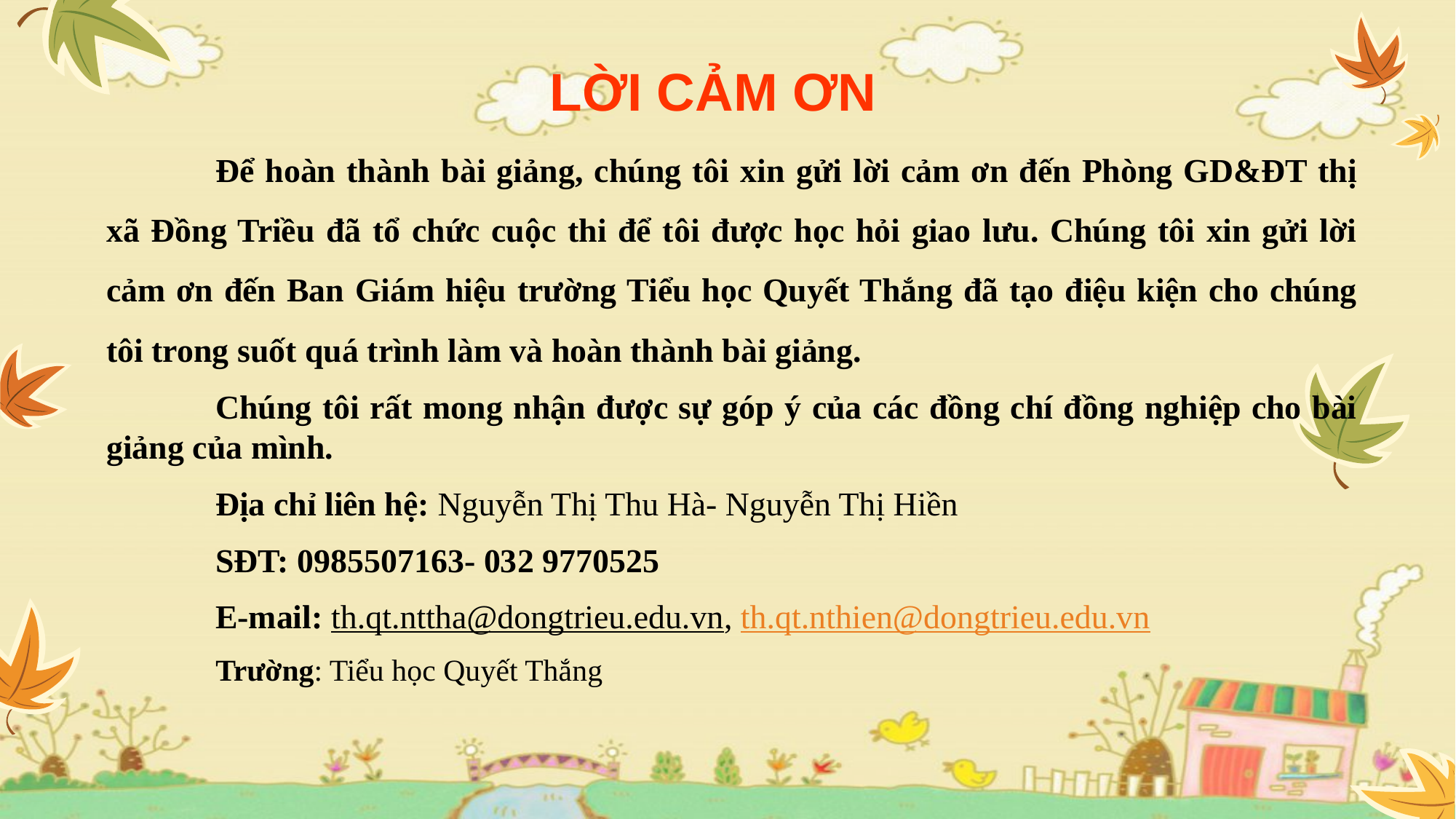

LỜI CẢM ƠN
	Để hoàn thành bài giảng, chúng tôi xin gửi lời cảm ơn đến Phòng GD&ĐT thị xã Đồng Triều đã tổ chức cuộc thi để tôi được học hỏi giao lưu. Chúng tôi xin gửi lời cảm ơn đến Ban Giám hiệu trường Tiểu học Quyết Thắng đã tạo điệu kiện cho chúng tôi trong suốt quá trình làm và hoàn thành bài giảng.
	Chúng tôi rất mong nhận được sự góp ý của các đồng chí đồng nghiệp cho bài giảng của mình.
	Địa chỉ liên hệ: Nguyễn Thị Thu Hà- Nguyễn Thị Hiền
	SĐT: 0985507163- 032 9770525
	E-mail: th.qt.nttha@dongtrieu.edu.vn, th.qt.nthien@dongtrieu.edu.vn
	Trường: Tiểu học Quyết Thắng